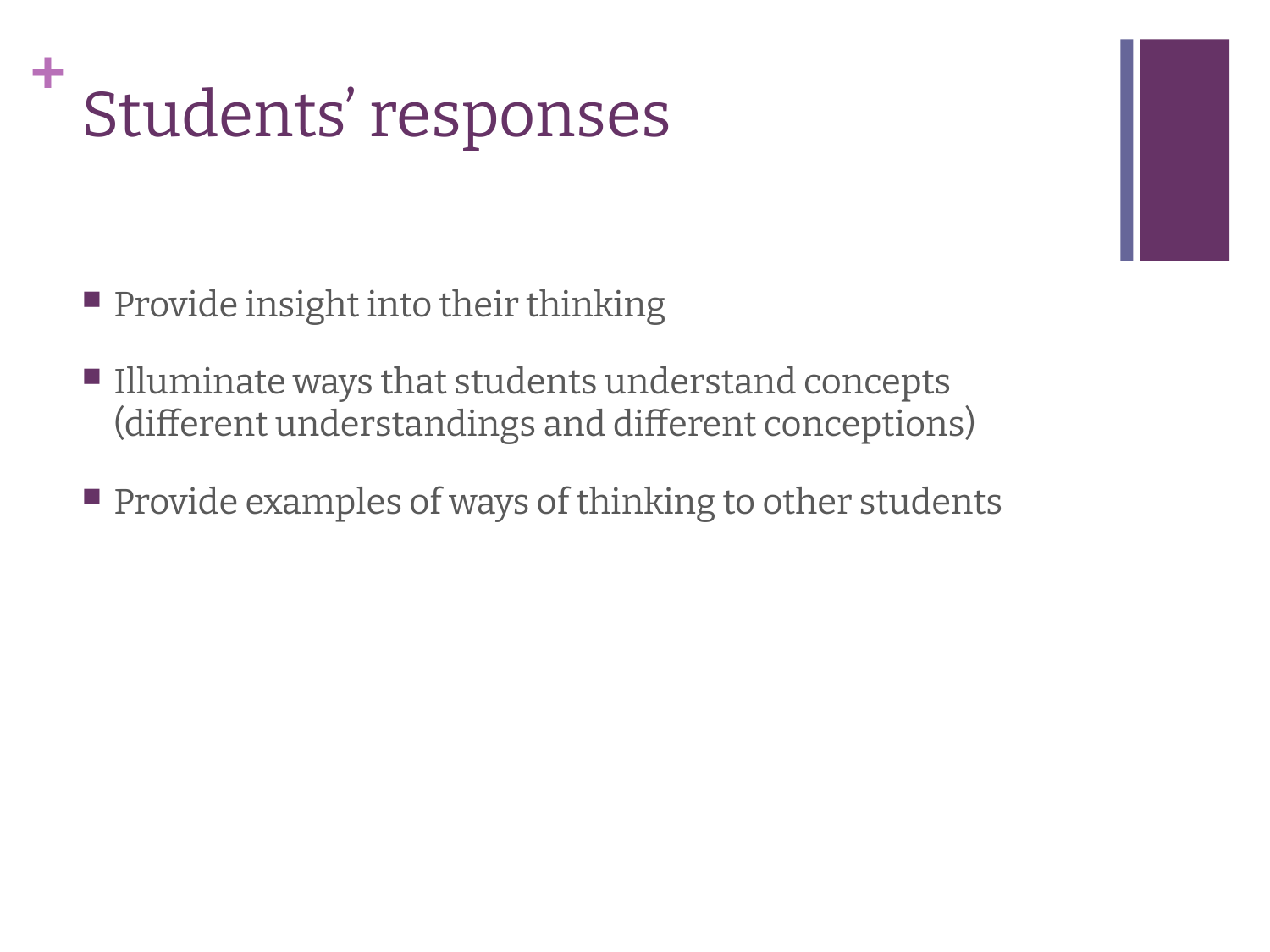

# Students’ responses
Provide insight into their thinking
Illuminate ways that students understand concepts (different understandings and different conceptions)
Provide examples of ways of thinking to other students